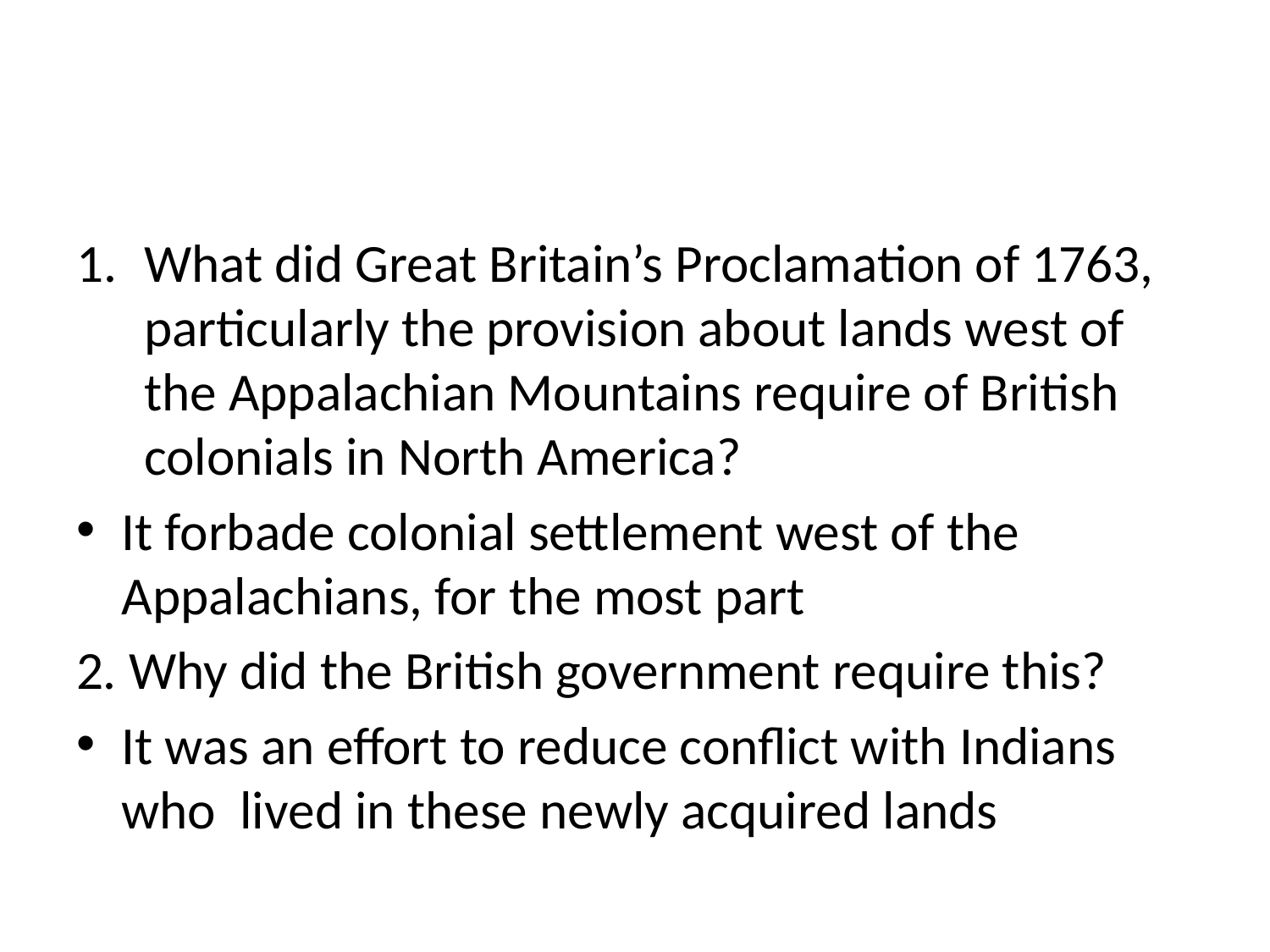

#
What did Great Britain’s Proclamation of 1763, particularly the provision about lands west of the Appalachian Mountains require of British colonials in North America?
It forbade colonial settlement west of the Appalachians, for the most part
2. Why did the British government require this?
It was an effort to reduce conflict with Indians who  lived in these newly acquired lands